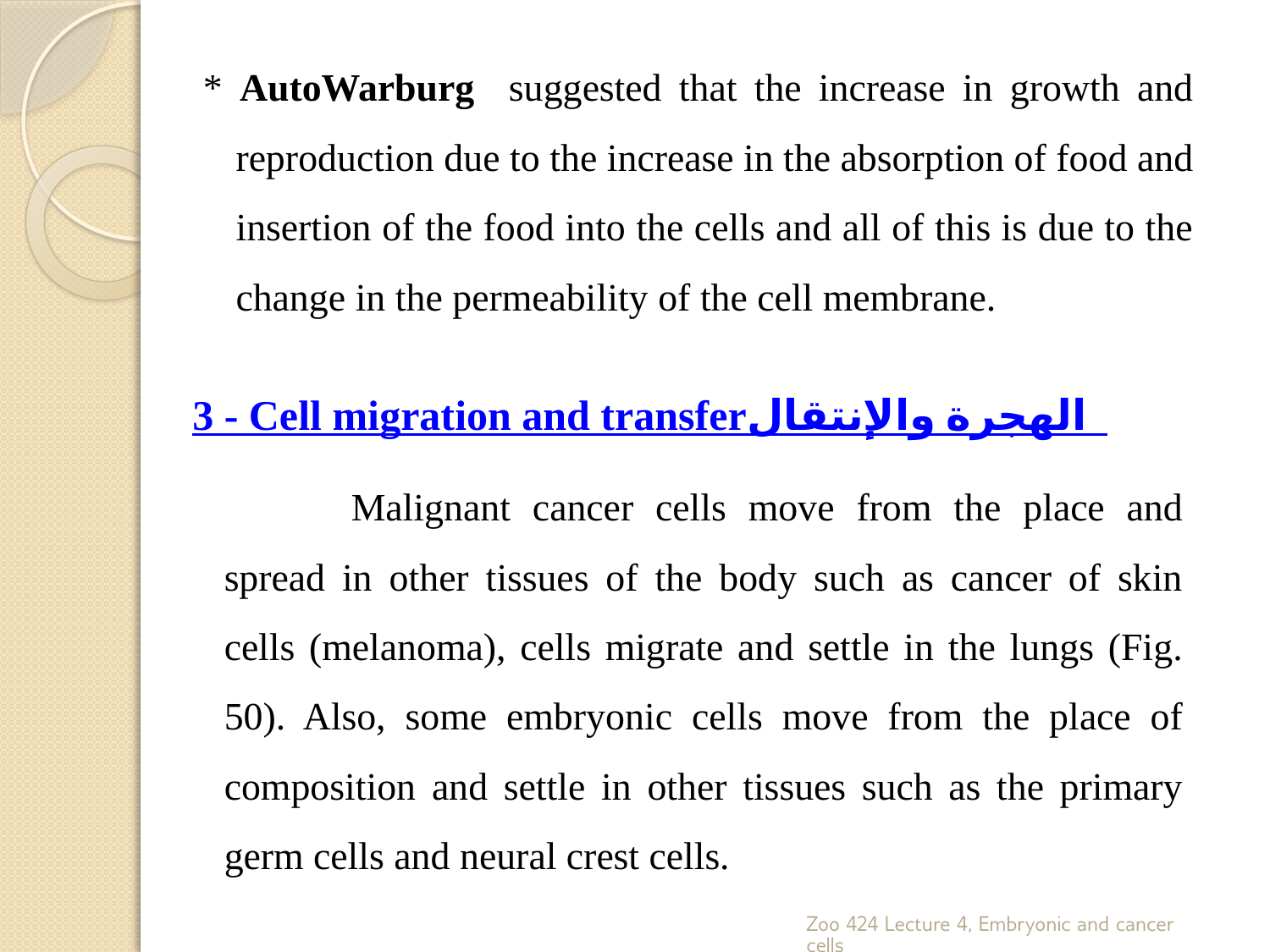

* AutoWarburg  suggested that the increase in growth and reproduction due to the increase in the absorption of food and insertion of the food into the cells and all of this is due to the change in the permeability of the cell membrane.
3 - Cell migration and transferالهجرة والإنتقال
	Malignant cancer cells move from the place and spread in other tissues of the body such as cancer of skin cells (melanoma), cells migrate and settle in the lungs (Fig. 50). Also, some embryonic cells move from the place of composition and settle in other tissues such as the primary germ cells and neural crest cells.
Zoo 424 Lecture 4, Embryonic and cancer cells